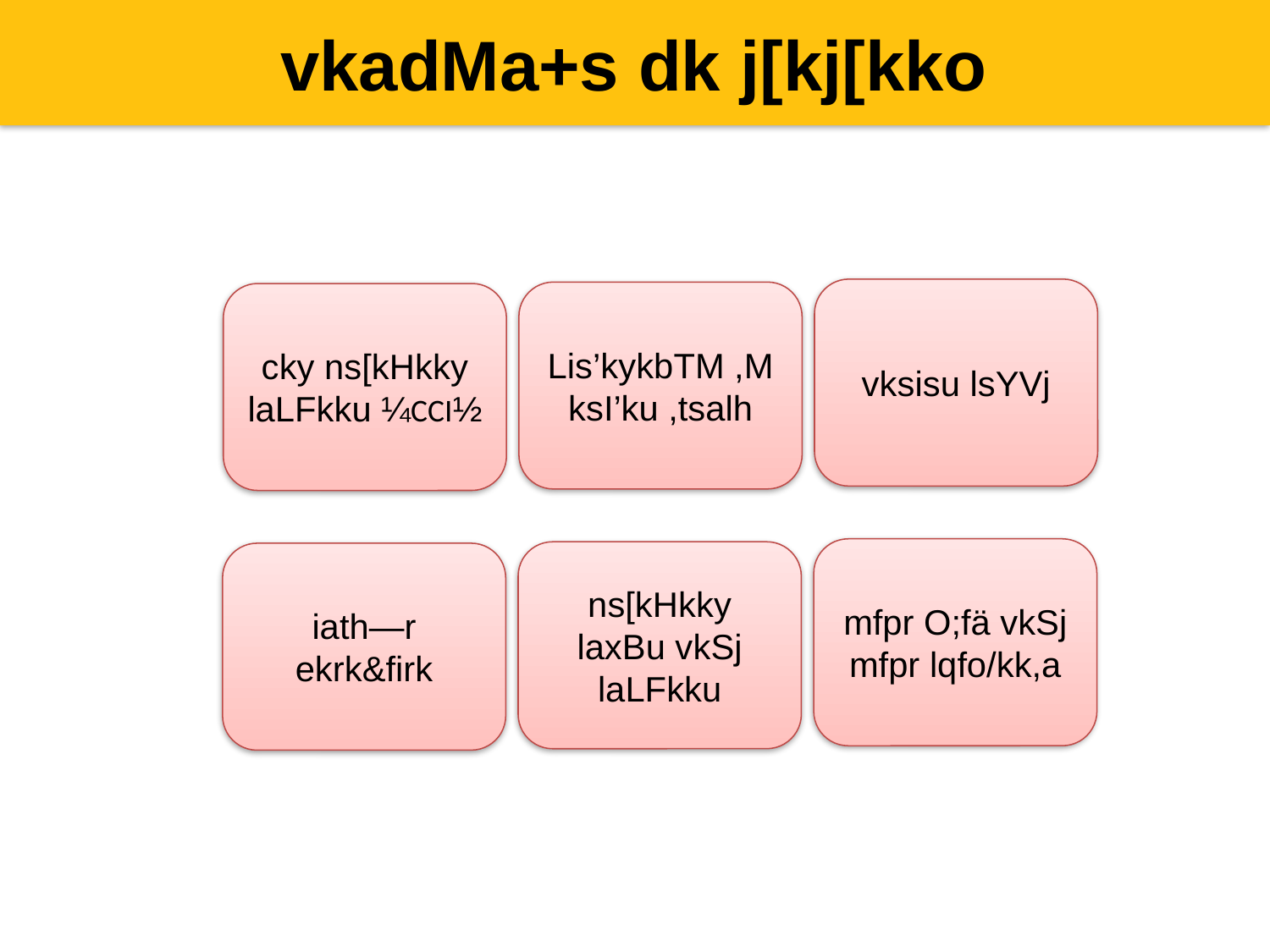

vkadMa+s dk j[kj[kko

vksisu lsYVj
Lis’kykbTM ,MksI’ku ,tsalh
cky ns[kHkky laLFkku ¼CCI½
mfpr O;fä vkSj mfpr lqfo/kk,a
ns[kHkky laxBu vkSj laLFkku
iath—r ekrk&firk